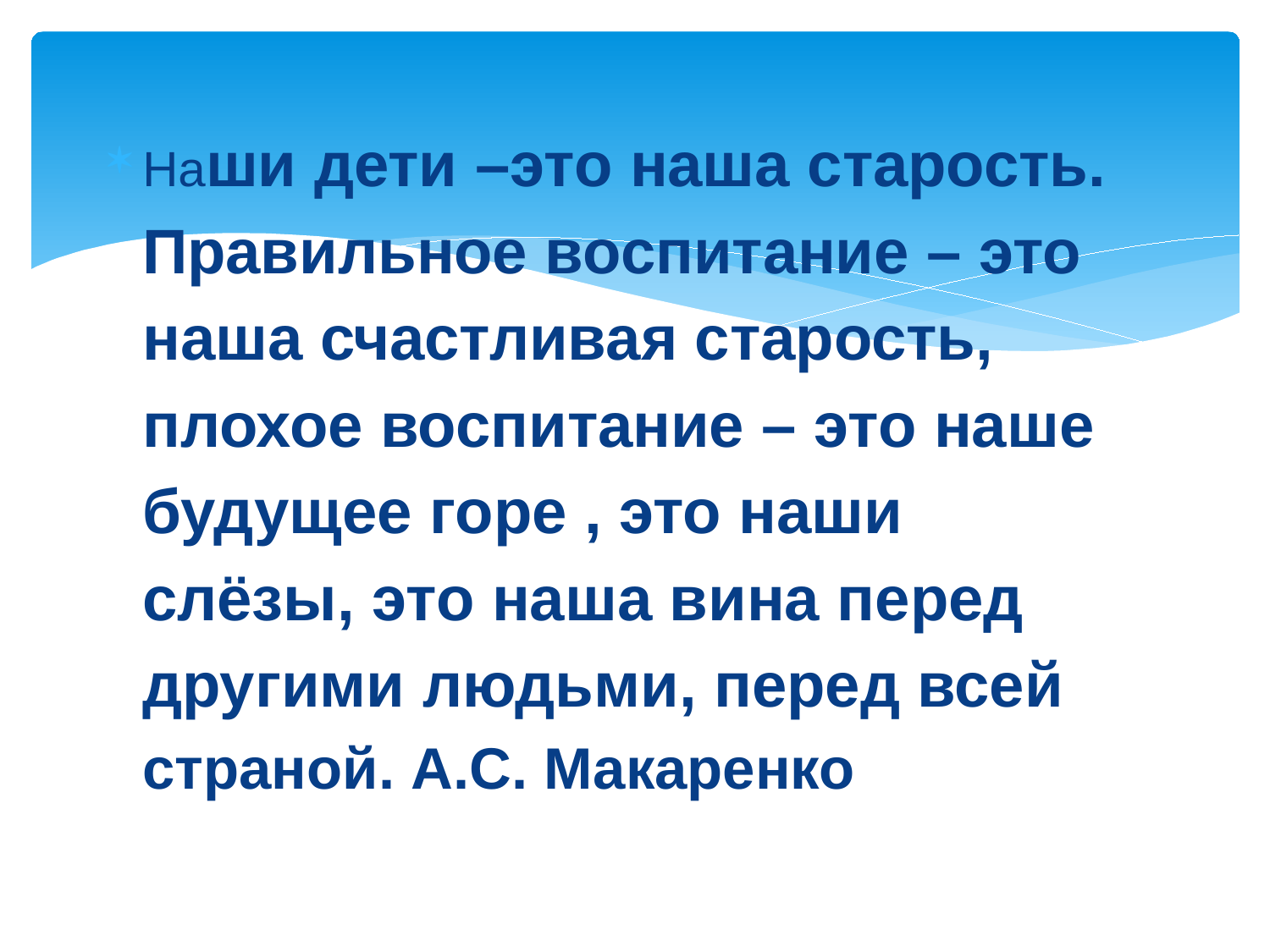

#
Наши дети –это наша старость. Правильное воспитание – это наша счастливая старость, плохое воспитание – это наше будущее горе , это наши слёзы, это наша вина перед другими людьми, перед всей страной. А.С. Макаренко